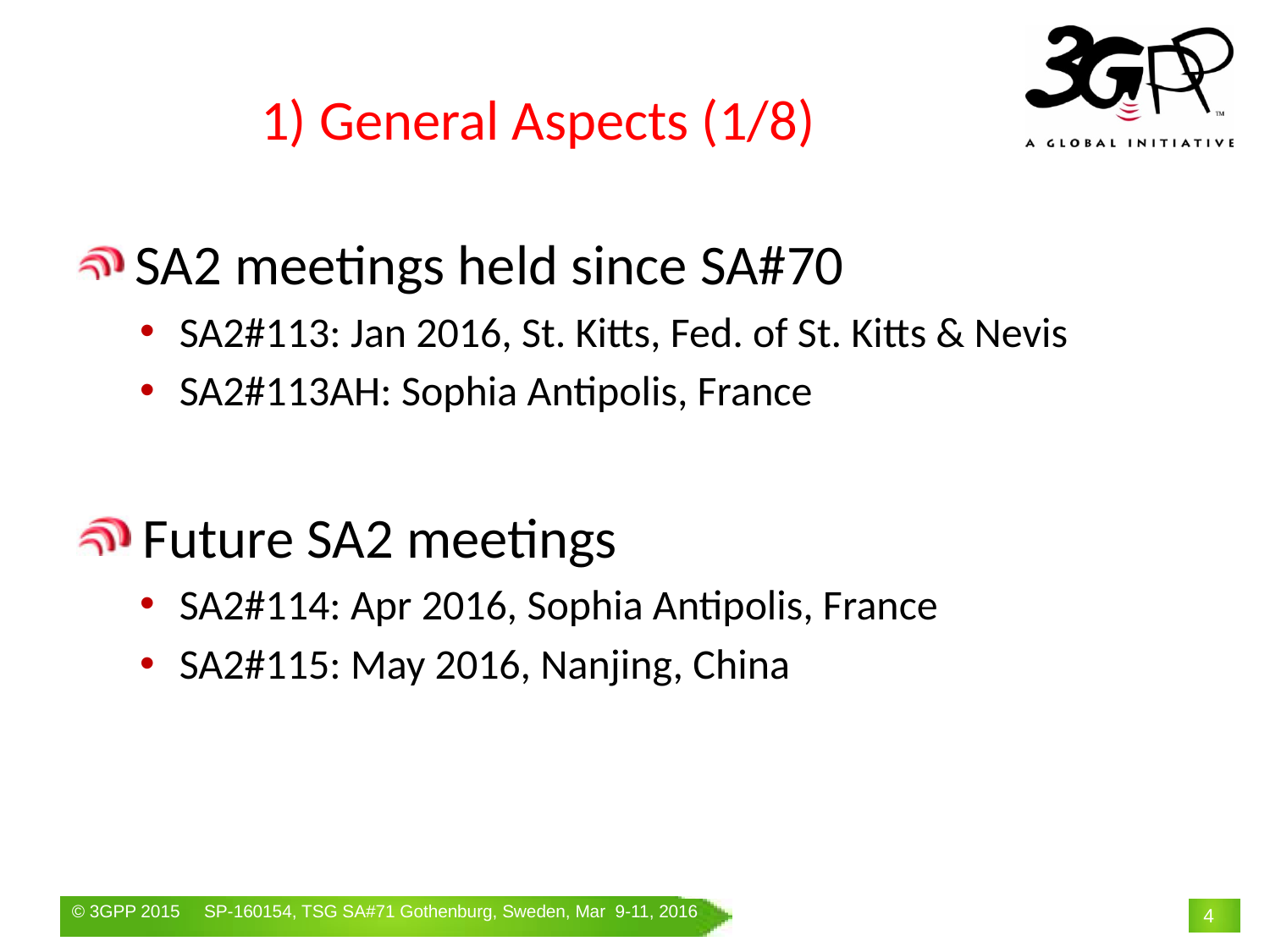

# 1) General Aspects (1/8)
 SA2 meetings held since SA#70
SA2#113: Jan 2016, St. Kitts, Fed. of St. Kitts & Nevis
SA2#113AH: Sophia Antipolis, France

 Future SA2 meetings
SA2#114: Apr 2016, Sophia Antipolis, France
SA2#115: May 2016, Nanjing, China